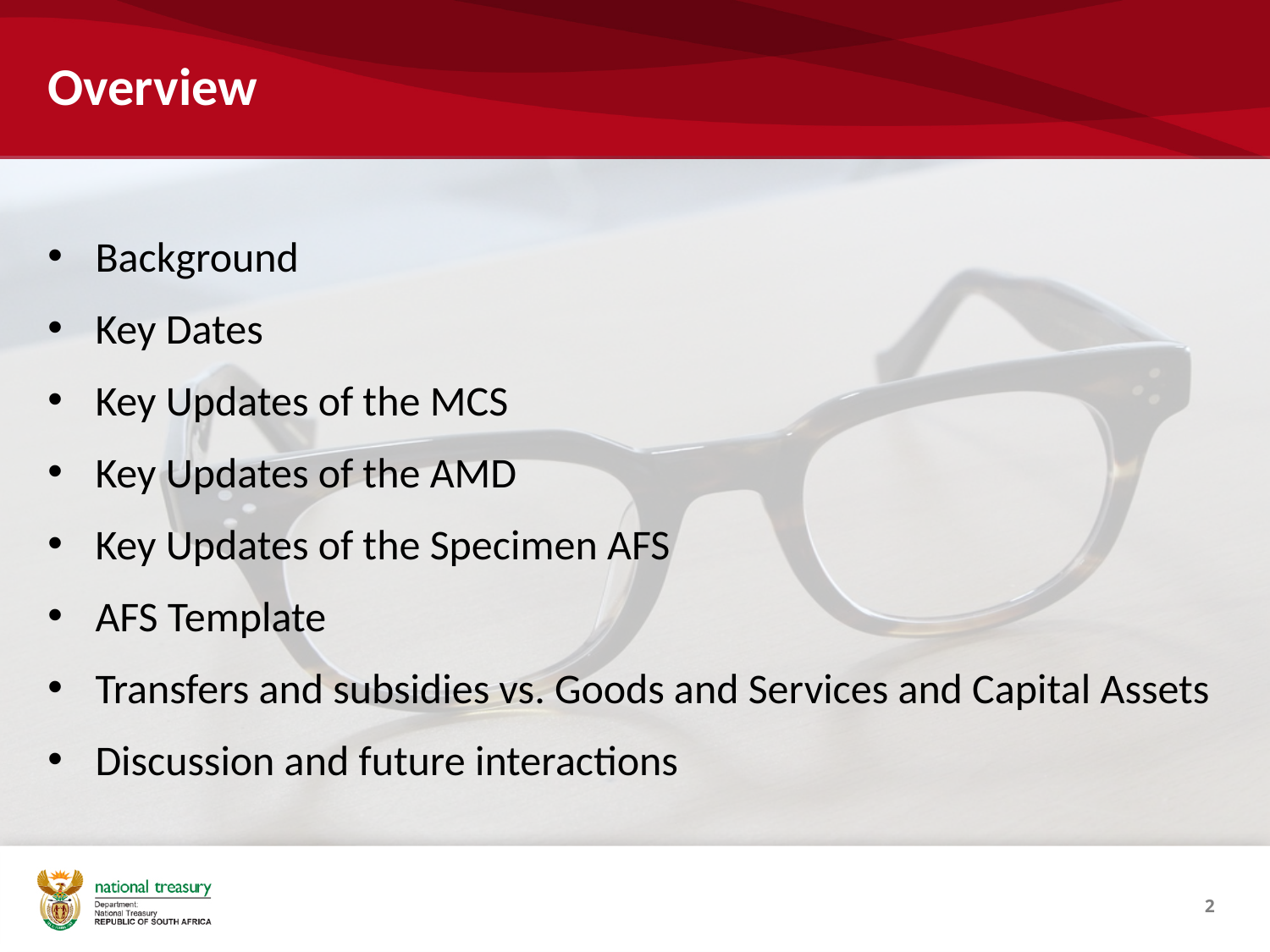

# Overview

Background
Key Dates
Key Updates of the MCS
Key Updates of the AMD
Key Updates of the Specimen AFS
AFS Template
Transfers and subsidies vs. Goods and Services and Capital Assets
Discussion and future interactions
2